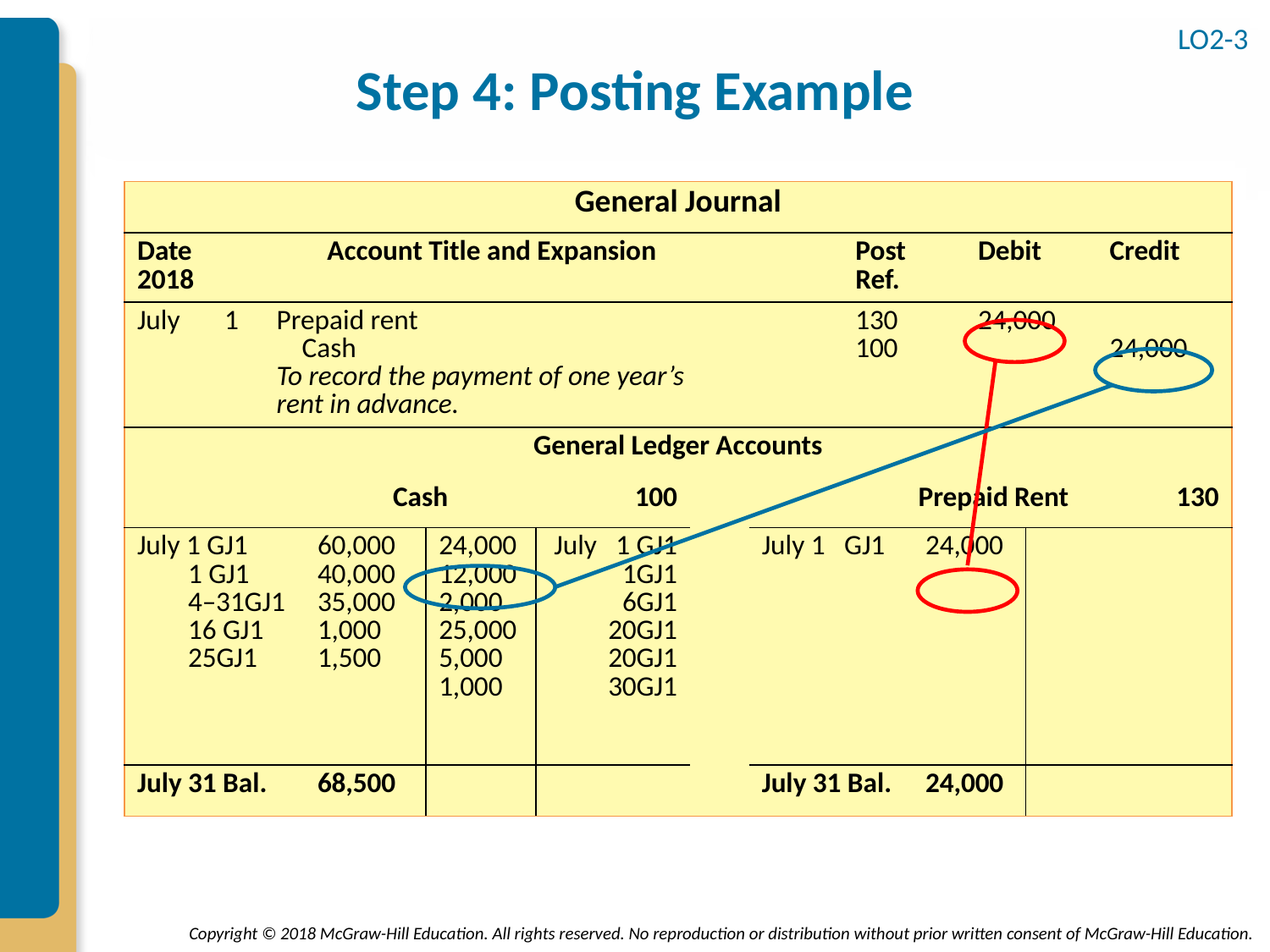

LO2-3
# Step 4: Posting Example
| General Journal |  |  |  |  |  |  |  |  |  |  |  |  |
| --- | --- | --- | --- | --- | --- | --- | --- | --- | --- | --- | --- | --- |
| Date 2018 | Account Title and Expansion |  |  |  |  |  |  | Post Ref. |  | Debit |  | Credit |
| July 1 | Prepaid rent Cash To record the payment of one year’s rent in advance. |  |  |  |  |  |  | 130 100 |  | 24,000 |  | 24,000 |
| General Ledger Accounts |  |  |  |  |  |  |  |  |  |  |  |  |
|  |  | Cash |  | 100 |  |  | Prepaid Rent 130 |  |  |  |  |  |
| July 1 GJ1 1 GJ1 4–31GJ1 16 GJ1 25GJ1 |  | 60,000 40,000 35,000 1,000 1,500 | 24,000 12,000 2,000 25,000 5,000 1,000 | July 1 GJ1 1GJ1 6GJ1 20GJ1 20GJ1 30GJ1 |  |  | July 1 GJ1 |  | 24,000 |  |  |  |
| July 31 Bal. |  | 68,500 |  |  |  |  | July 31 Bal. |  | 24,000 |  |  |  |